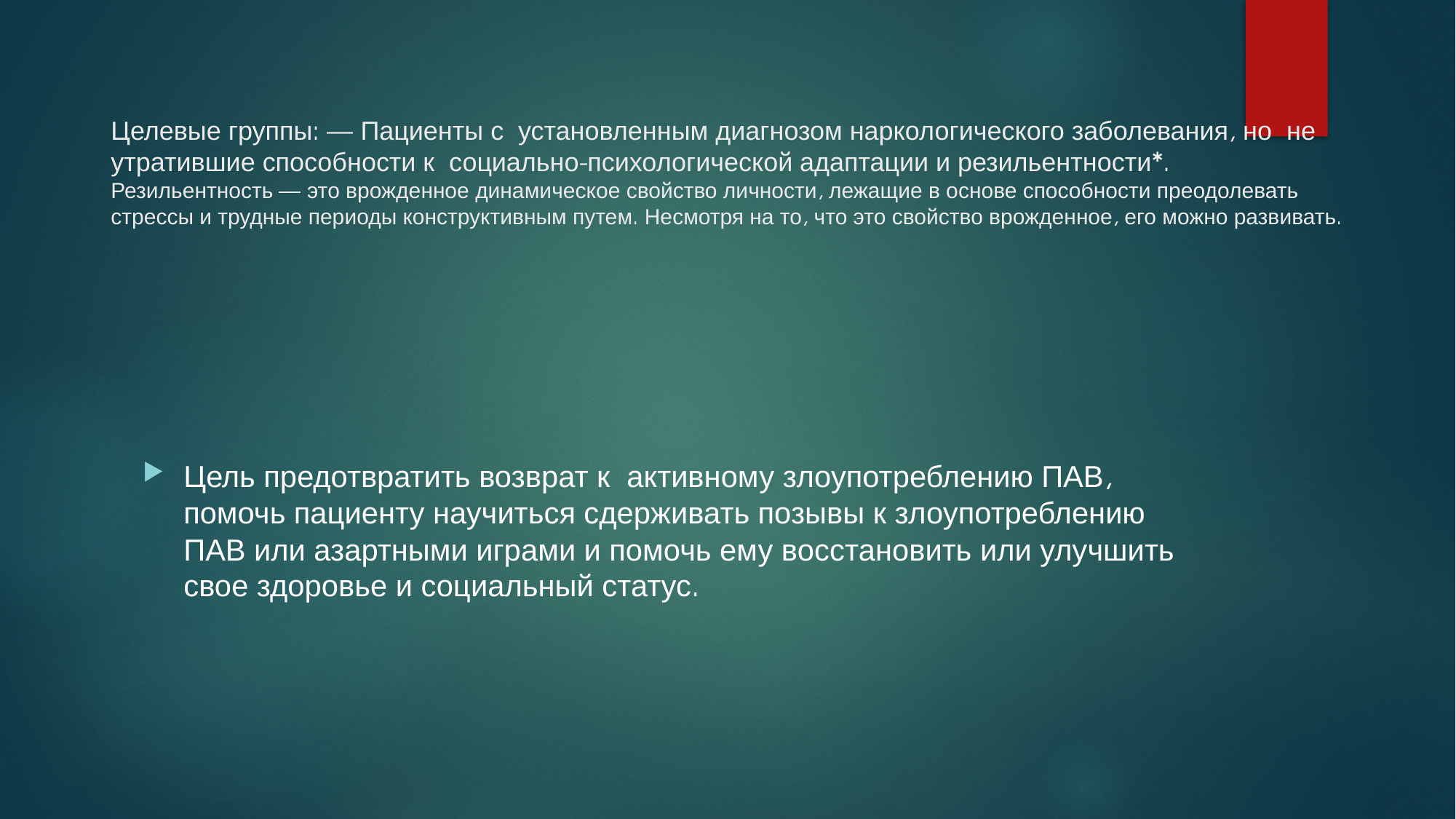

# Целевые группы: — Пациенты с  установленным диагнозом наркологического заболевания, но  не  утратившие способности к  социально-психологической адаптации и резильентности*. Резильентность — это врожденное динамическое свойство личности, лежащие в основе способности преодолевать стрессы и трудные периоды конструктивным путем. Несмотря на то, что это свойство врожденное, его можно развивать.

Цель предотвратить возврат к  активному злоупотреблению ПАВ, помочь пациенту научиться сдерживать позывы к злоупотреблению ПАВ или азартными играми и помочь ему восстановить или улучшить свое здоровье и социальный статус.